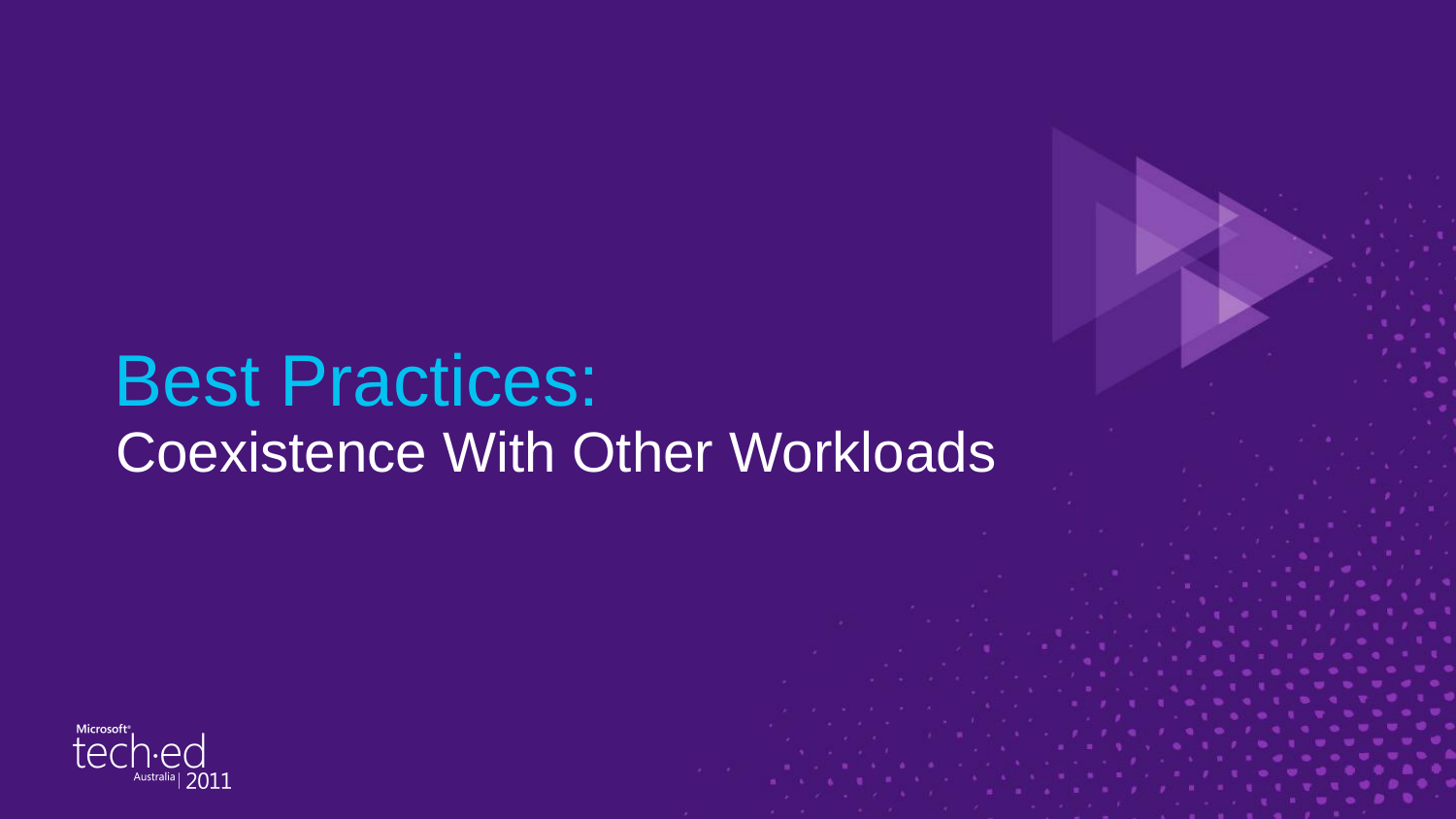

# Best Practices:
Coexistence With Other Workloads